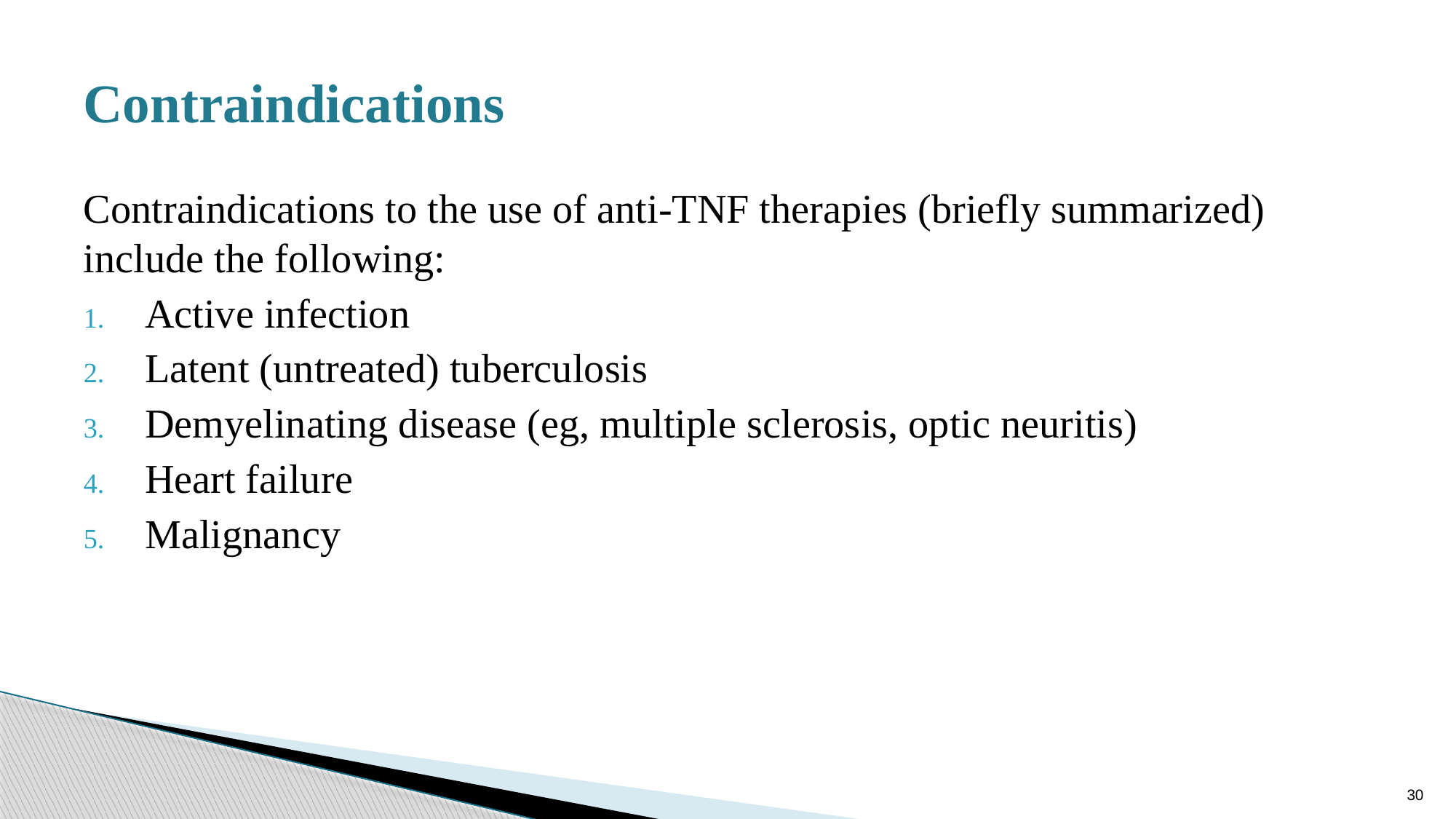

# Contraindications
Contraindications to the use of anti-TNF therapies (briefly summarized) include the following:
Active infection
Latent (untreated) tuberculosis
Demyelinating disease (eg, multiple sclerosis, optic neuritis)
Heart failure
Malignancy
30